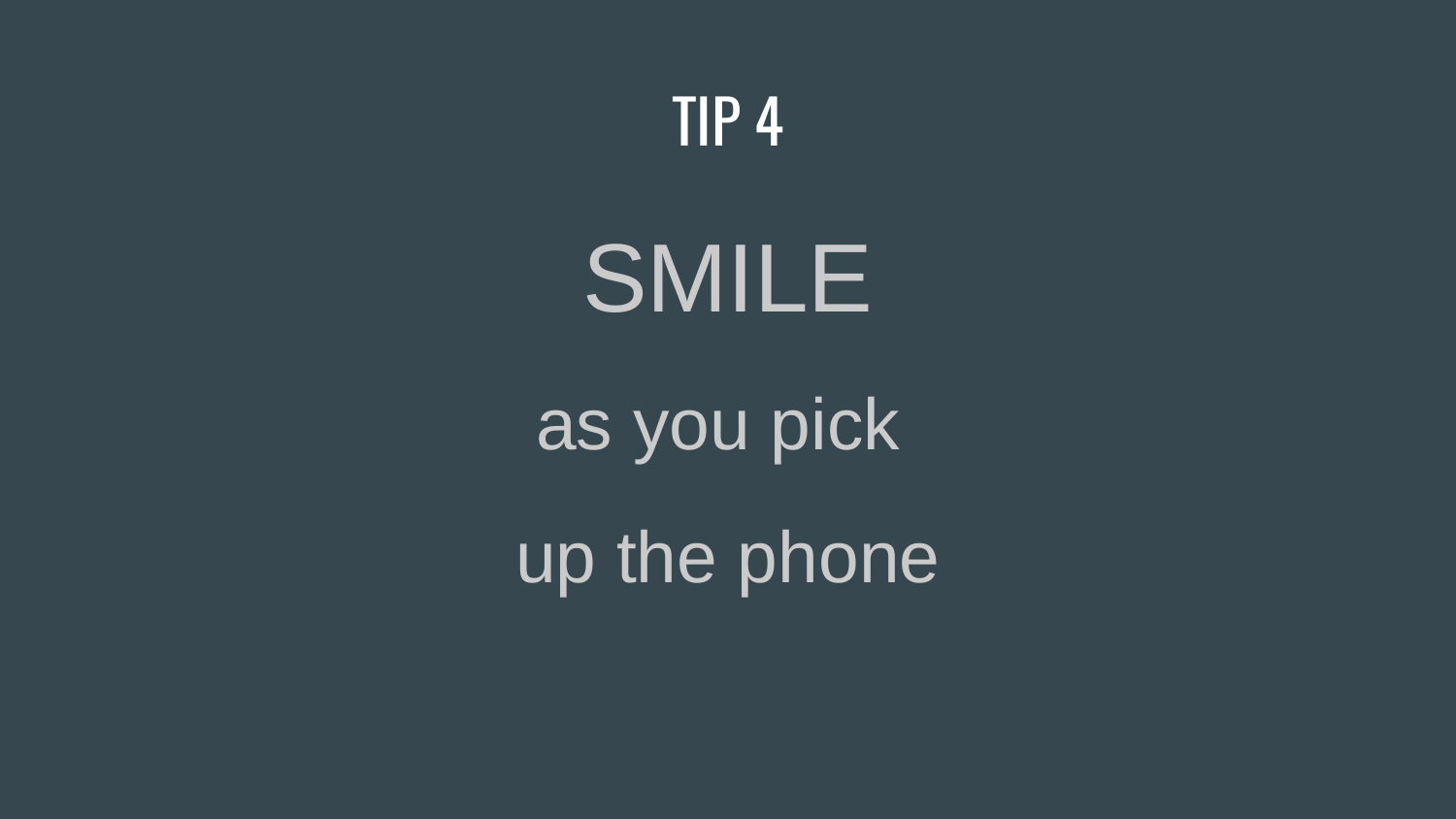

# TIP 4
SMILE
as you pick
up the phone